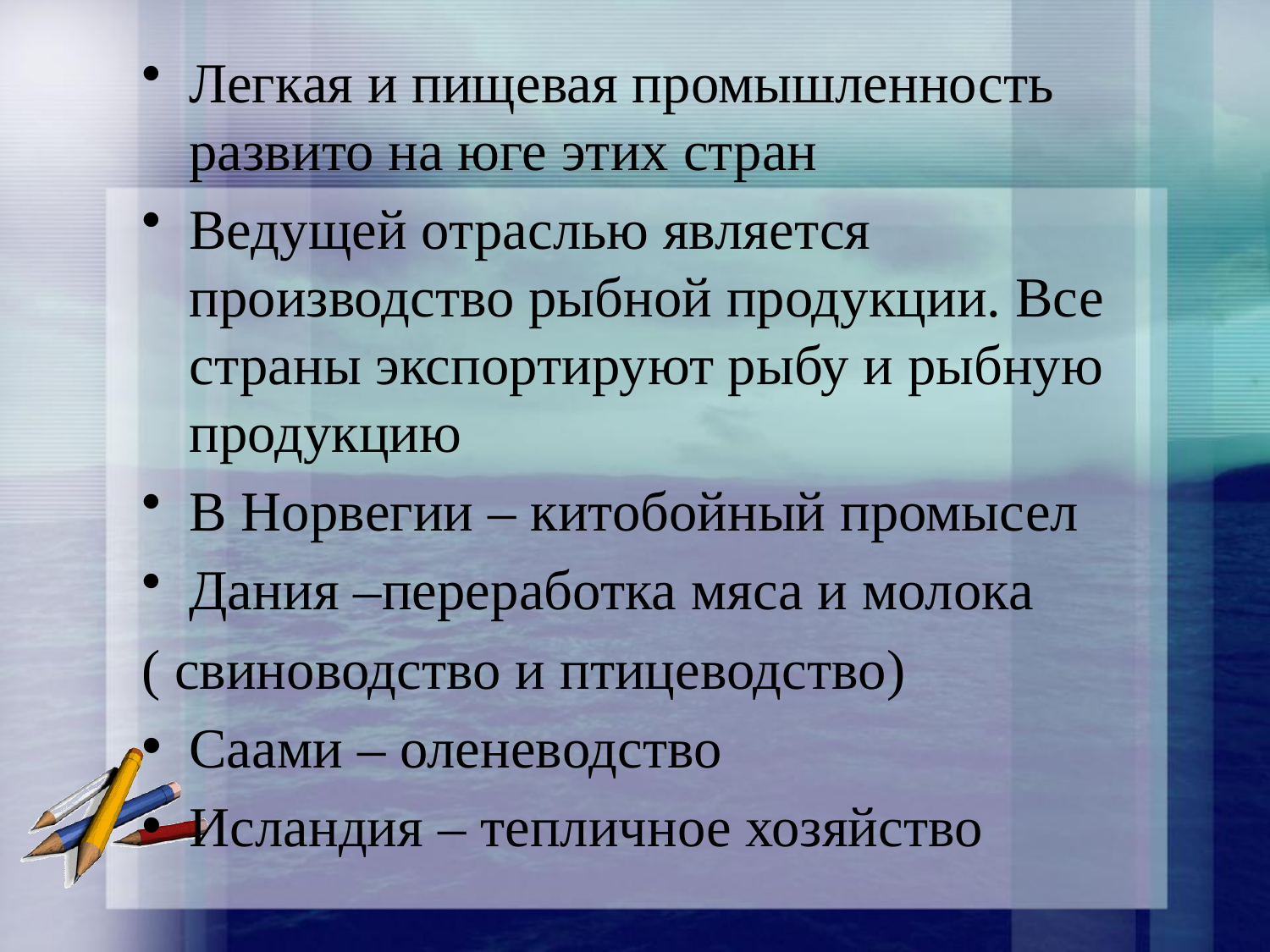

#
Легкая и пищевая промышленность развито на юге этих стран
Ведущей отраслью является производство рыбной продукции. Все страны экспортируют рыбу и рыбную продукцию
В Норвегии – китобойный промысел
Дания –переработка мяса и молока
( свиноводство и птицеводство)
Саами – оленеводство
Исландия – тепличное хозяйство